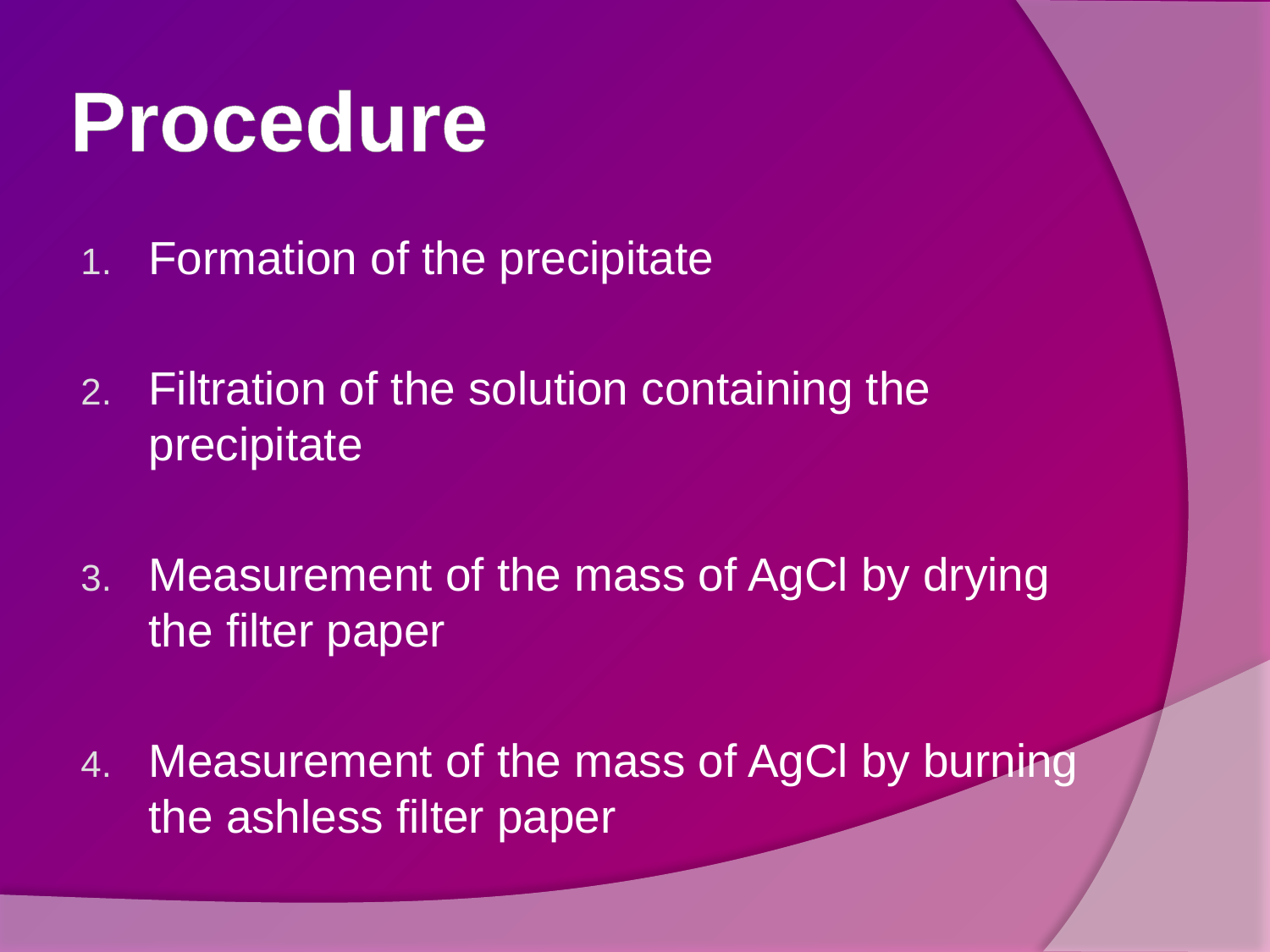

# Procedure
Formation of the precipitate

Filtration of the solution containing the precipitate

Measurement of the mass of AgCl by drying the filter paper

Measurement of the mass of AgCl by burning the ashless filter paper